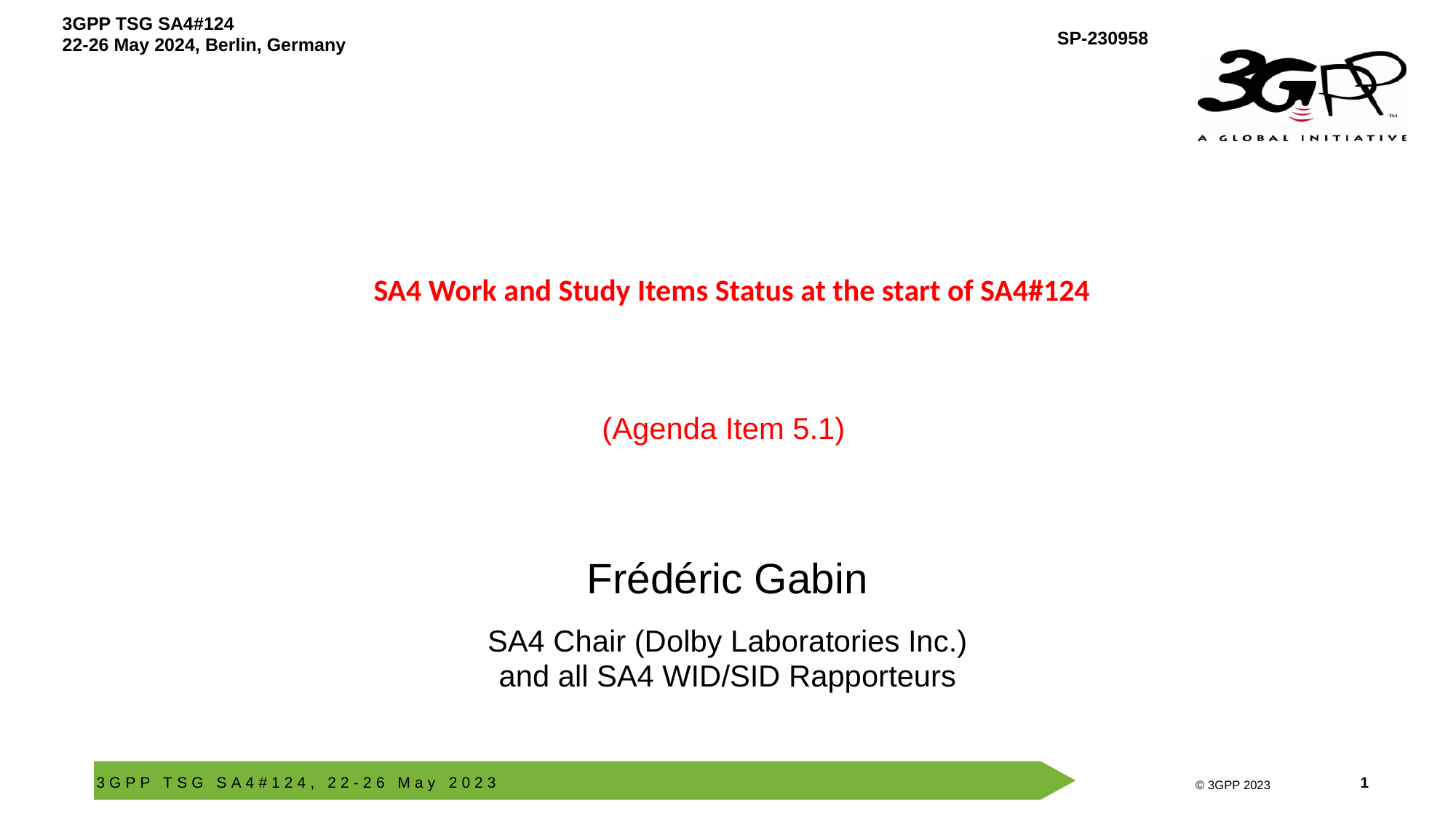

# SA4 Work and Study Items Status at the start of SA4#124
(Agenda Item 5.1)

Frédéric Gabin

SA4 Chair (Dolby Laboratories Inc.)
and all SA4 WID/SID Rapporteurs